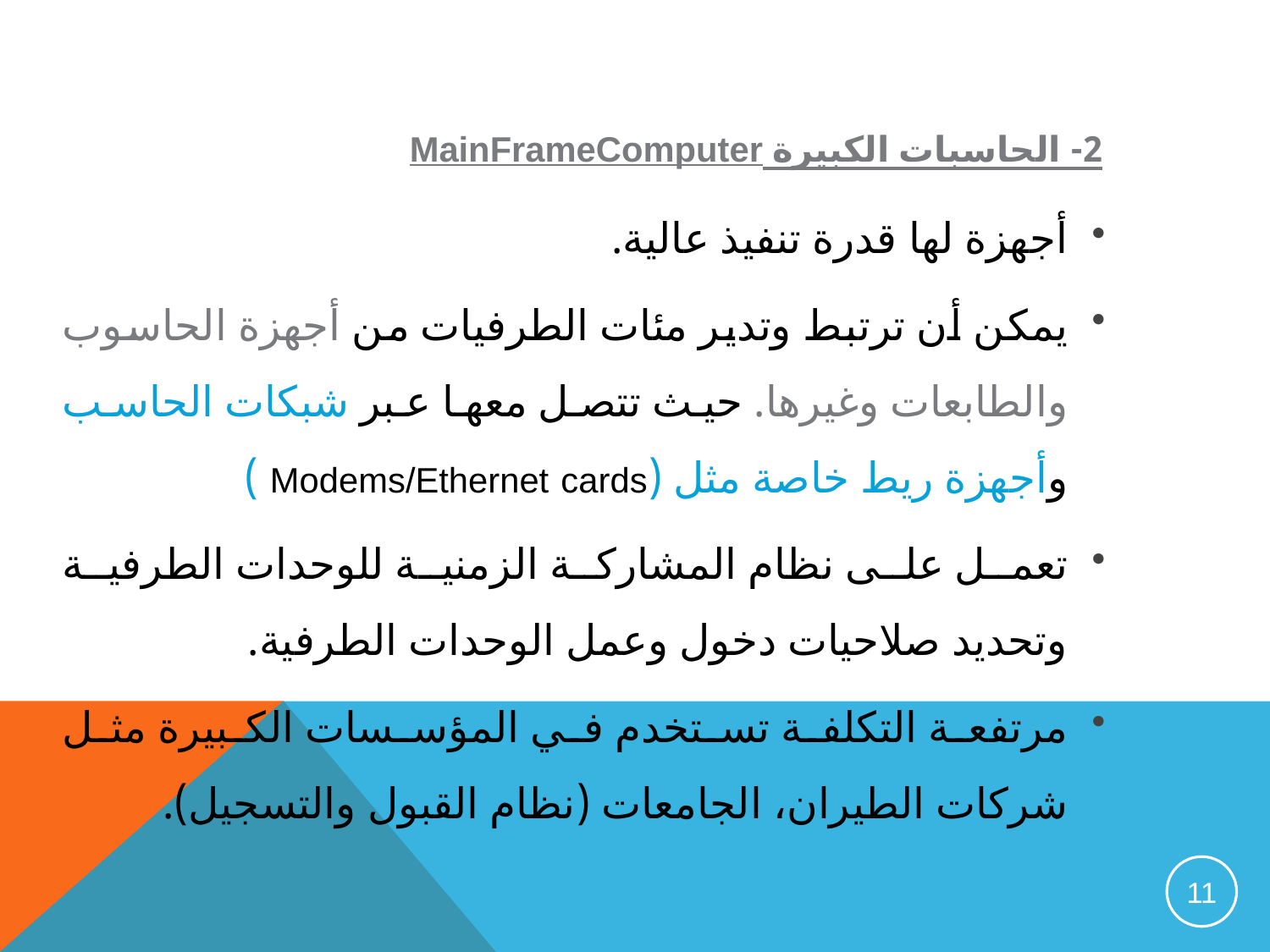

2- الحاسبات الكبيرة MainFrameComputer
أجهزة لها قدرة تنفيذ عالية.
يمكن أن ترتبط وتدير مئات الطرفيات من أجهزة الحاسوب والطابعات وغيرها. حيث تتصل معها عبر شبكات الحاسب وأجهزة ريط خاصة مثل (Modems/Ethernet cards )
تعمل على نظام المشاركة الزمنية للوحدات الطرفية وتحديد صلاحيات دخول وعمل الوحدات الطرفية.
مرتفعة التكلفة تستخدم في المؤسسات الكبيرة مثل شركات الطيران، الجامعات (نظام القبول والتسجيل).

11